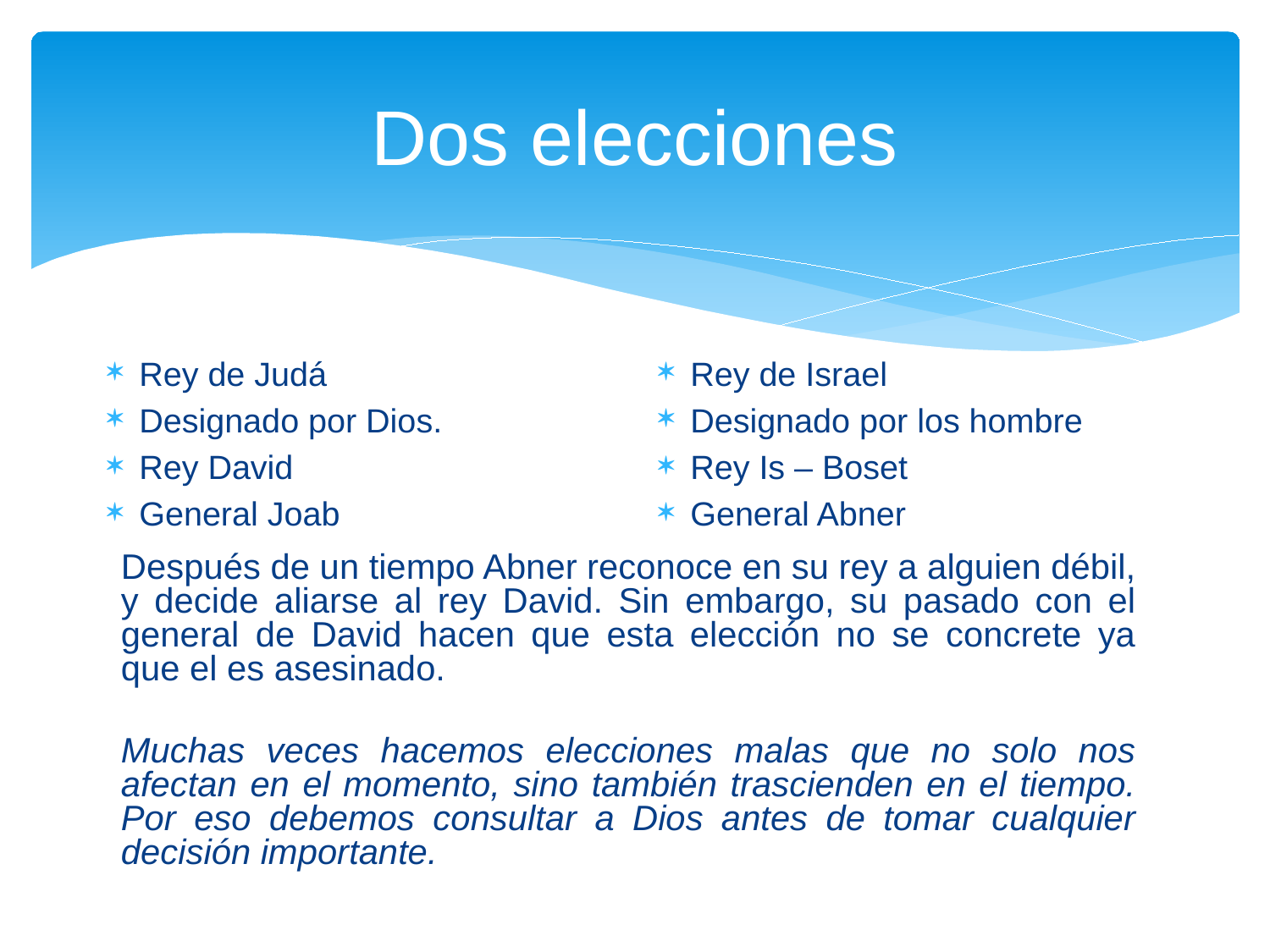

# Dos elecciones
Rey de Judá
Designado por Dios.
Rey David
General Joab
Rey de Israel
Designado por los hombre
Rey Is – Boset
General Abner
Después de un tiempo Abner reconoce en su rey a alguien débil, y decide aliarse al rey David. Sin embargo, su pasado con el general de David hacen que esta elección no se concrete ya que el es asesinado.

Muchas veces hacemos elecciones malas que no solo nos afectan en el momento, sino también trascienden en el tiempo. Por eso debemos consultar a Dios antes de tomar cualquier decisión importante.